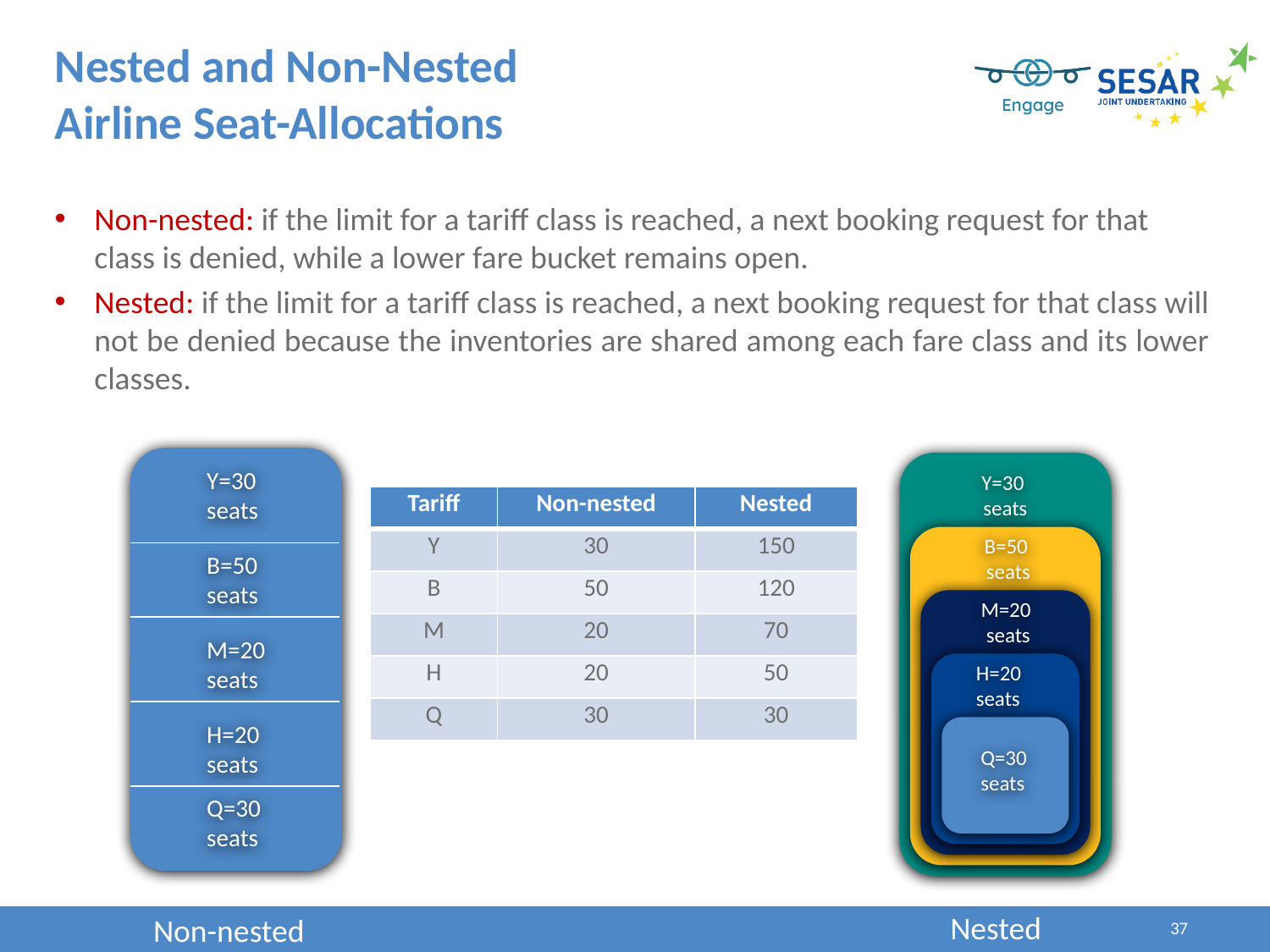

# Nested and Non-Nested Airline Seat-Allocations
Non-nested: if the limit for a tariff class is reached, a next booking request for that class is denied, while a lower fare bucket remains open.
Nested: if the limit for a tariff class is reached, a next booking request for that class will not be denied because the inventories are shared among each fare class and its lower classes.

Y=30
seats
B=50
seats
M=20
seats
H=20
seats
Q=30
seats

Y=30
seats

B=50
seats

M=20
seats

H=20
seats

Q=30
seats
| Tariff | Non-nested | Nested |
| --- | --- | --- |
| Y | 30 | 150 |
| B | 50 | 120 |
| M | 20 | 70 |
| H | 20 | 50 |
| Q | 30 | 30 |
Nested
Non-nested
37